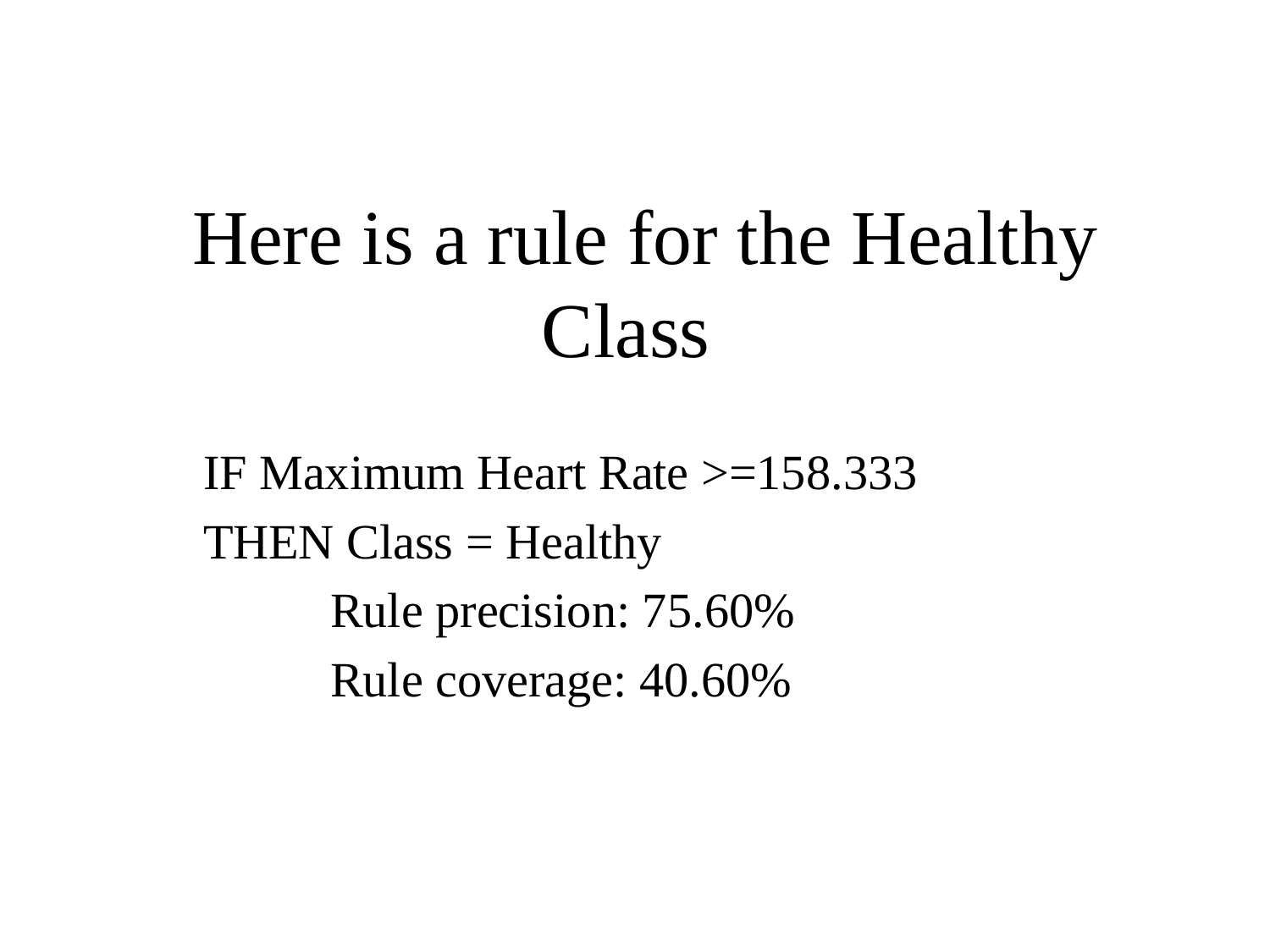

# Here is a rule for the Healthy Class
IF Maximum Heart Rate >=158.333
THEN Class = Healthy
	Rule precision: 75.60%
	Rule coverage: 40.60%